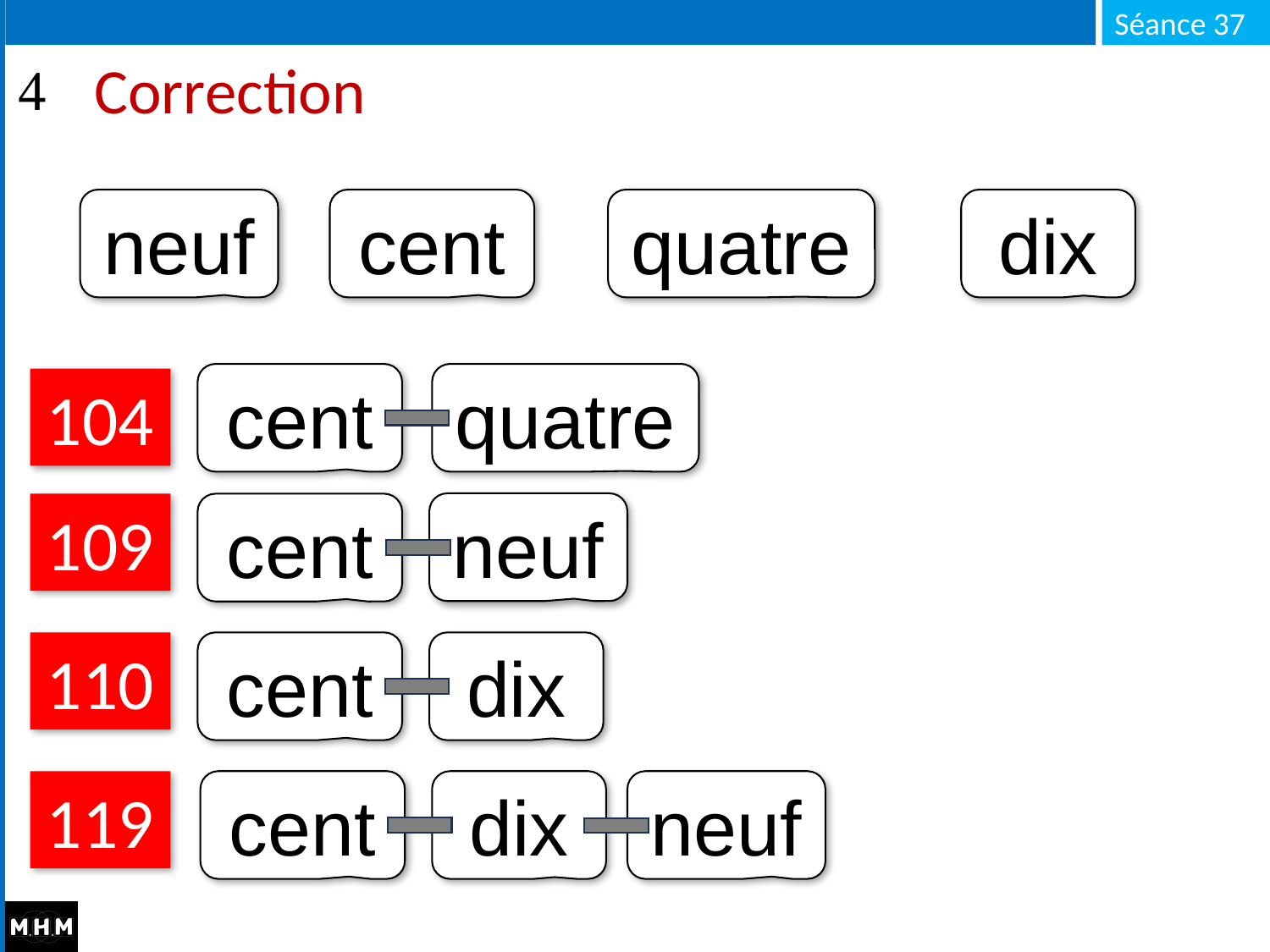

# Correction
neuf
cent
quatre
dix
cent
quatre
104

neuf
109
cent

110
cent
dix

119
cent
dix
neuf